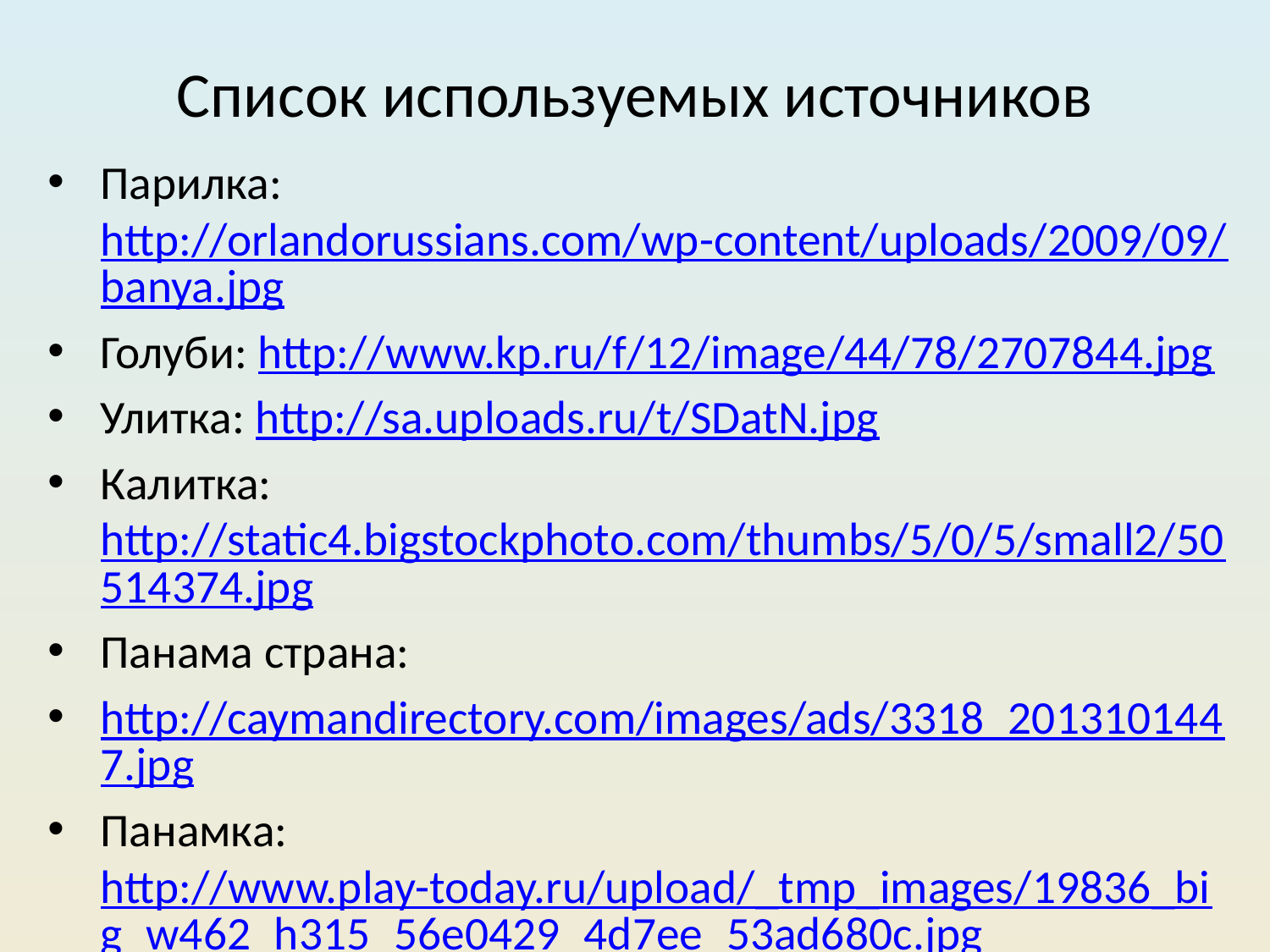

# Список используемых источников
Парилка: http://orlandorussians.com/wp-content/uploads/2009/09/banya.jpg
Голуби: http://www.kp.ru/f/12/image/44/78/2707844.jpg
Улитка: http://sa.uploads.ru/t/SDatN.jpg
Калитка: http://static4.bigstockphoto.com/thumbs/5/0/5/small2/50514374.jpg
Панама страна:
http://caymandirectory.com/images/ads/3318_2013101447.jpg
Панамка: http://www.play-today.ru/upload/_tmp_images/19836_big_w462_h315_56e0429_4d7ee_53ad680c.jpg
Портрет Надежды Надеждиной: http://fictionbook.ru/static/bookimages/10/84/39/10843966.bin.dir/h/i_001.jpg